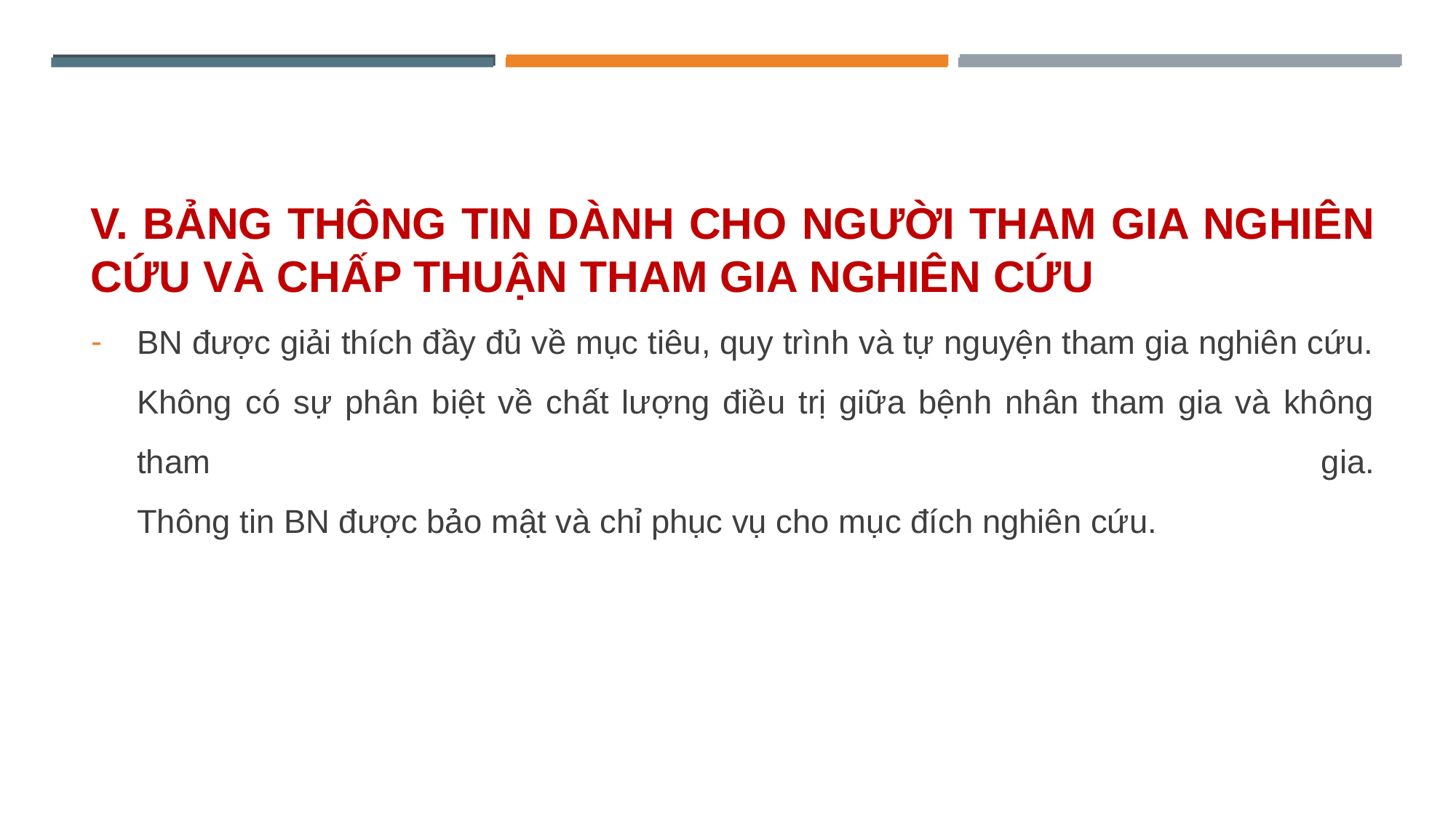

V. BẢNG THÔNG TIN DÀNH CHO NGƯỜI THAM GIA NGHIÊN CỨU VÀ CHẤP THUẬN THAM GIA NGHIÊN CỨU
BN được giải thích đầy đủ về mục tiêu, quy trình và tự nguyện tham gia nghiên cứu.
Không có sự phân biệt về chất lượng điều trị giữa bệnh nhân tham gia và không tham gia.
Thông tin BN được bảo mật và chỉ phục vụ cho mục đích nghiên cứu.